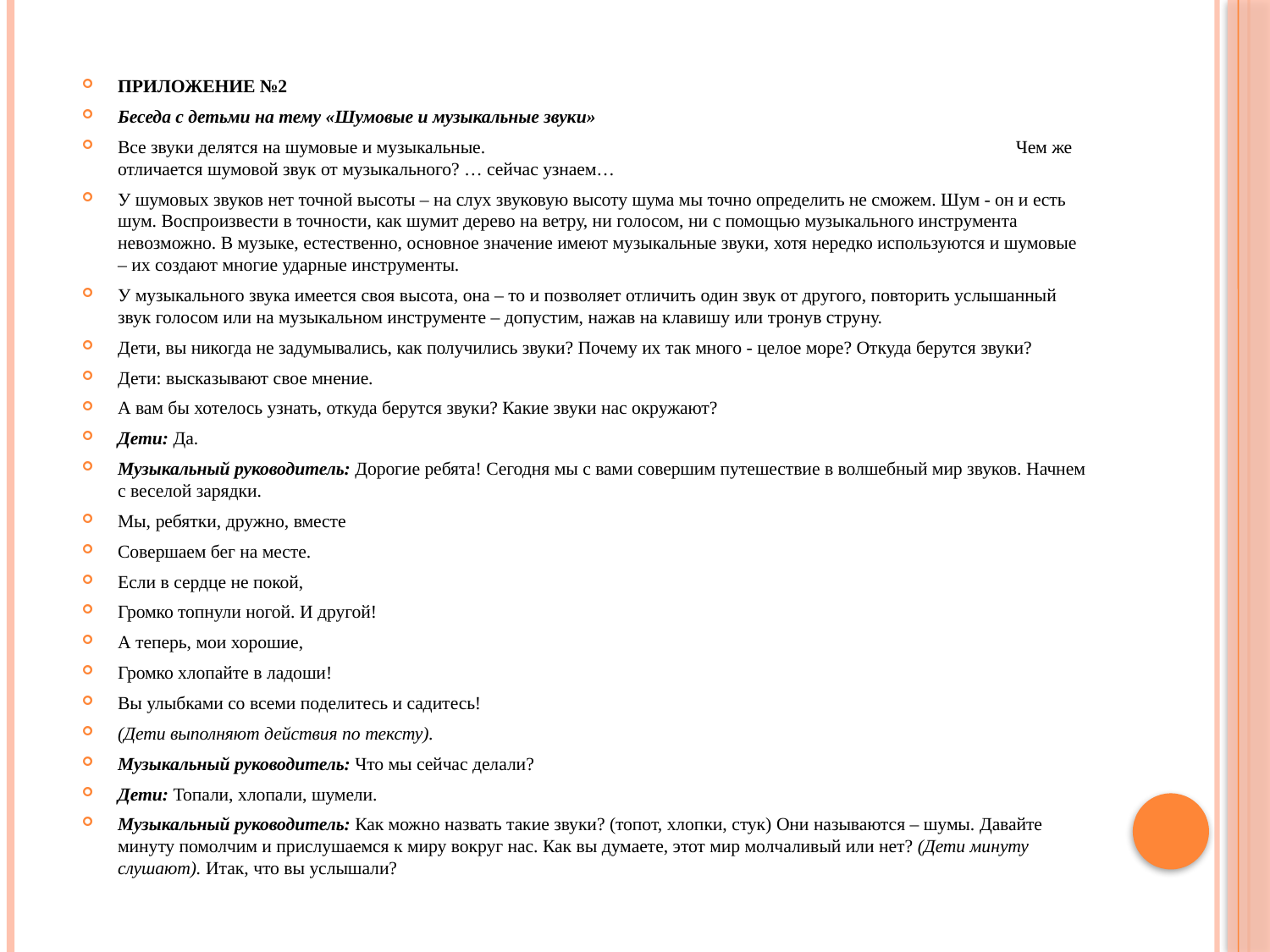

ПРИЛОЖЕНИЕ №2
Беседа с детьми на тему «Шумовые и музыкальные звуки»
Все звуки делятся на шумовые и музыкальные.                                                                                                                  Чем же отличается шумовой звук от музыкального? … сейчас узнаем…
У шумовых звуков нет точной высоты – на слух звуковую высоту шума мы точно определить не сможем. Шум - он и есть шум. Воспроизвести в точности, как шумит дерево на ветру, ни голосом, ни с помощью музыкального инструмента невозможно. В музыке, естественно, основное значение имеют музыкальные звуки, хотя нередко используются и шумовые – их создают многие ударные инструменты.
У музыкального звука имеется своя высота, она – то и позволяет отличить один звук от другого, повторить услышанный звук голосом или на музыкальном инструменте – допустим, нажав на клавишу или тронув струну.
Дети, вы никогда не задумывались, как получились звуки? Почему их так много - целое море? Откуда берутся звуки?
Дети: высказывают свое мнение.
А вам бы хотелось узнать, откуда берутся звуки? Какие звуки нас окружают?
Дети: Да.
Музыкальный руководитель: Дорогие ребята! Сегодня мы с вами совершим путешествие в волшебный мир звуков. Начнем с веселой зарядки.
Мы, ребятки, дружно, вместе
Совершаем бег на месте.
Если в сердце не покой,
Громко топнули ногой. И другой!
А теперь, мои хорошие,
Громко хлопайте в ладоши!
Вы улыбками со всеми поделитесь и садитесь!
(Дети выполняют действия по тексту).
Музыкальный руководитель: Что мы сейчас делали?
Дети: Топали, хлопали, шумели.
Музыкальный руководитель: Как можно назвать такие звуки? (топот, хлопки, стук) Они называются – шумы. Давайте минуту помолчим и прислушаемся к миру вокруг нас. Как вы думаете, этот мир молчаливый или нет? (Дети минуту слушают). Итак, что вы услышали?